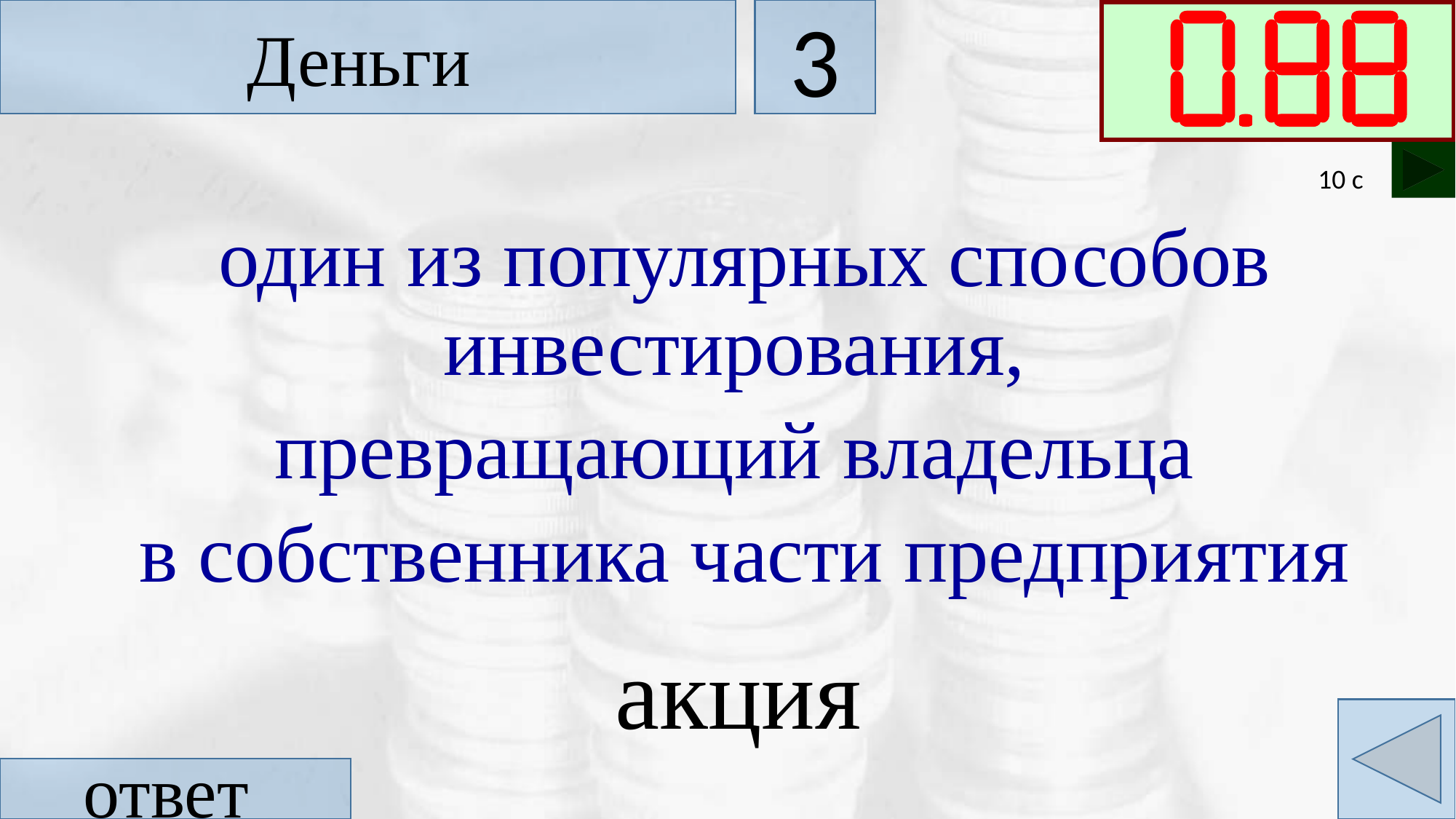

Деньги
3

10 с
один из популярных способов инвестирования,
превращающий владельца
в собственника части предприятия
акция

ответ